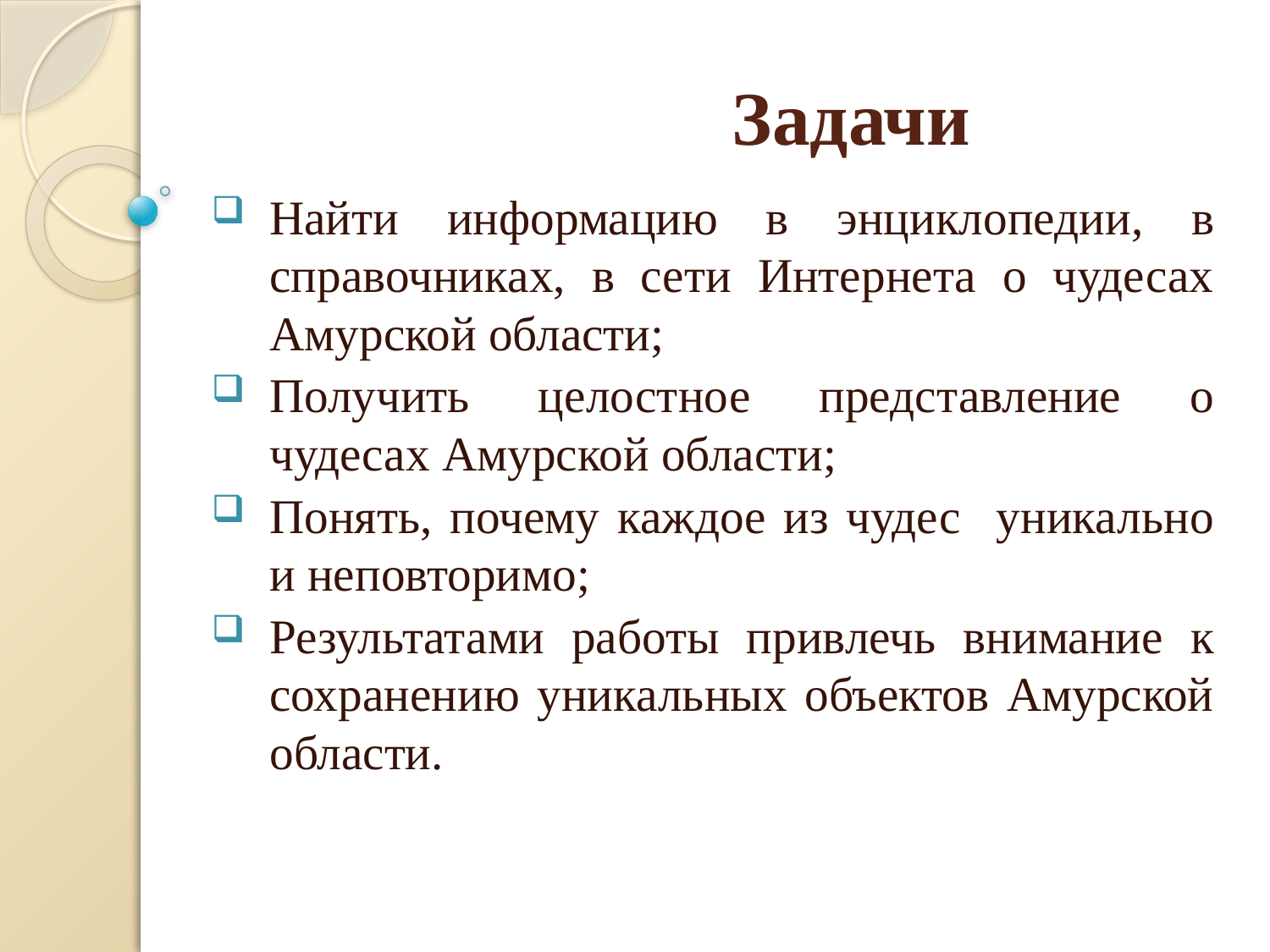

# Задачи
Найти информацию в энциклопедии, в справочниках, в сети Интернета о чудесах Амурской области;
Получить целостное представление о чудесах Амурской области;
Понять, почему каждое из чудес  уникально и неповторимо;
Результатами работы привлечь внимание к сохранению уникальных объектов Амурской области.